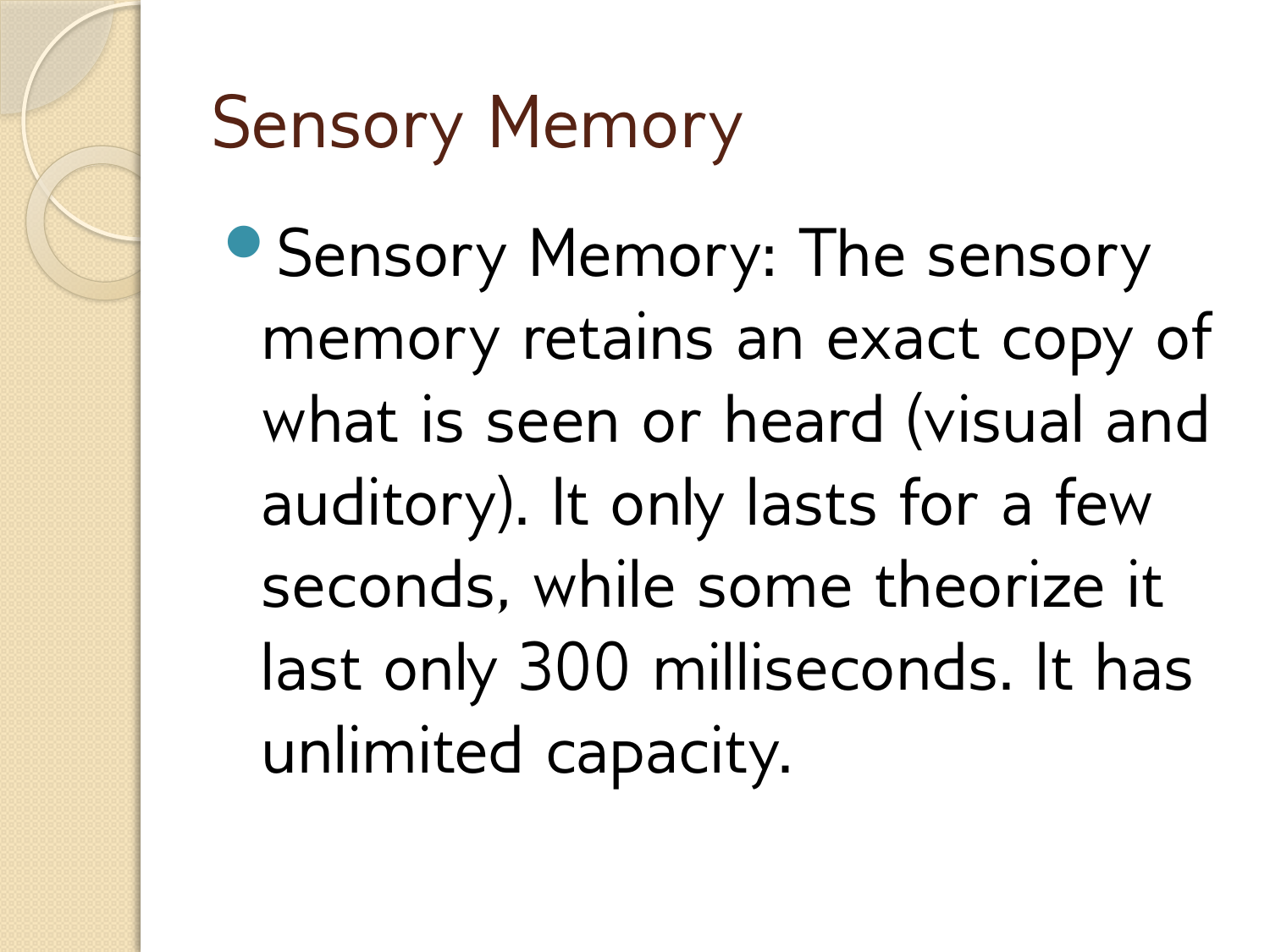

# Sensory Memory
Sensory Memory: The sensory memory retains an exact copy of what is seen or heard (visual and auditory). It only lasts for a few seconds, while some theorize it last only 300 milliseconds. It has unlimited capacity.